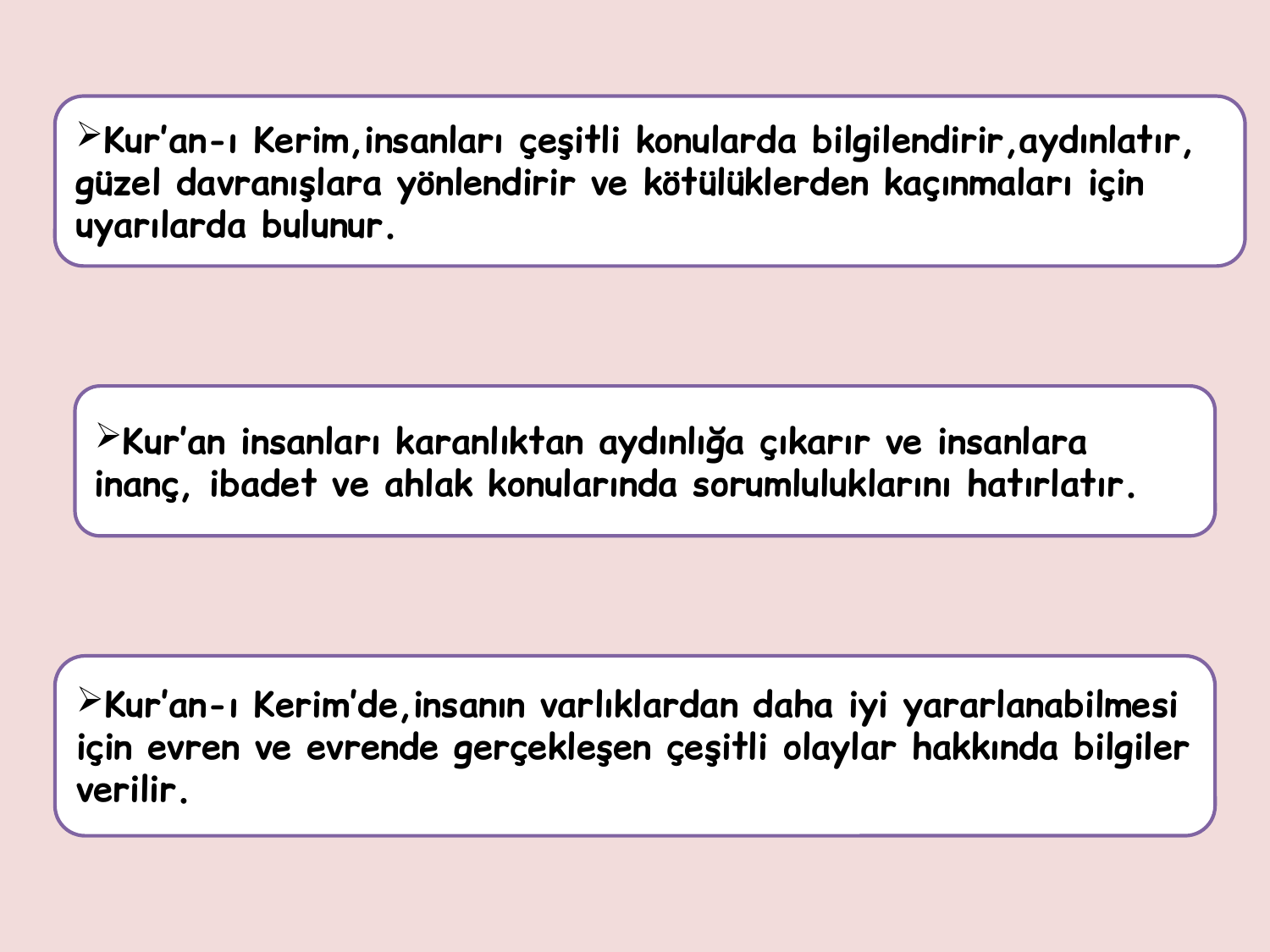

Kur’an-ı Kerim,insanları çeşitli konularda bilgilendirir,aydınlatır, güzel davranışlara yönlendirir ve kötülüklerden kaçınmaları için uyarılarda bulunur.
Kur’an insanları karanlıktan aydınlığa çıkarır ve insanlara inanç, ibadet ve ahlak konularında sorumluluklarını hatırlatır.
Kur’an-ı Kerim’de,insanın varlıklardan daha iyi yararlanabilmesi için evren ve evrende gerçekleşen çeşitli olaylar hakkında bilgiler verilir.